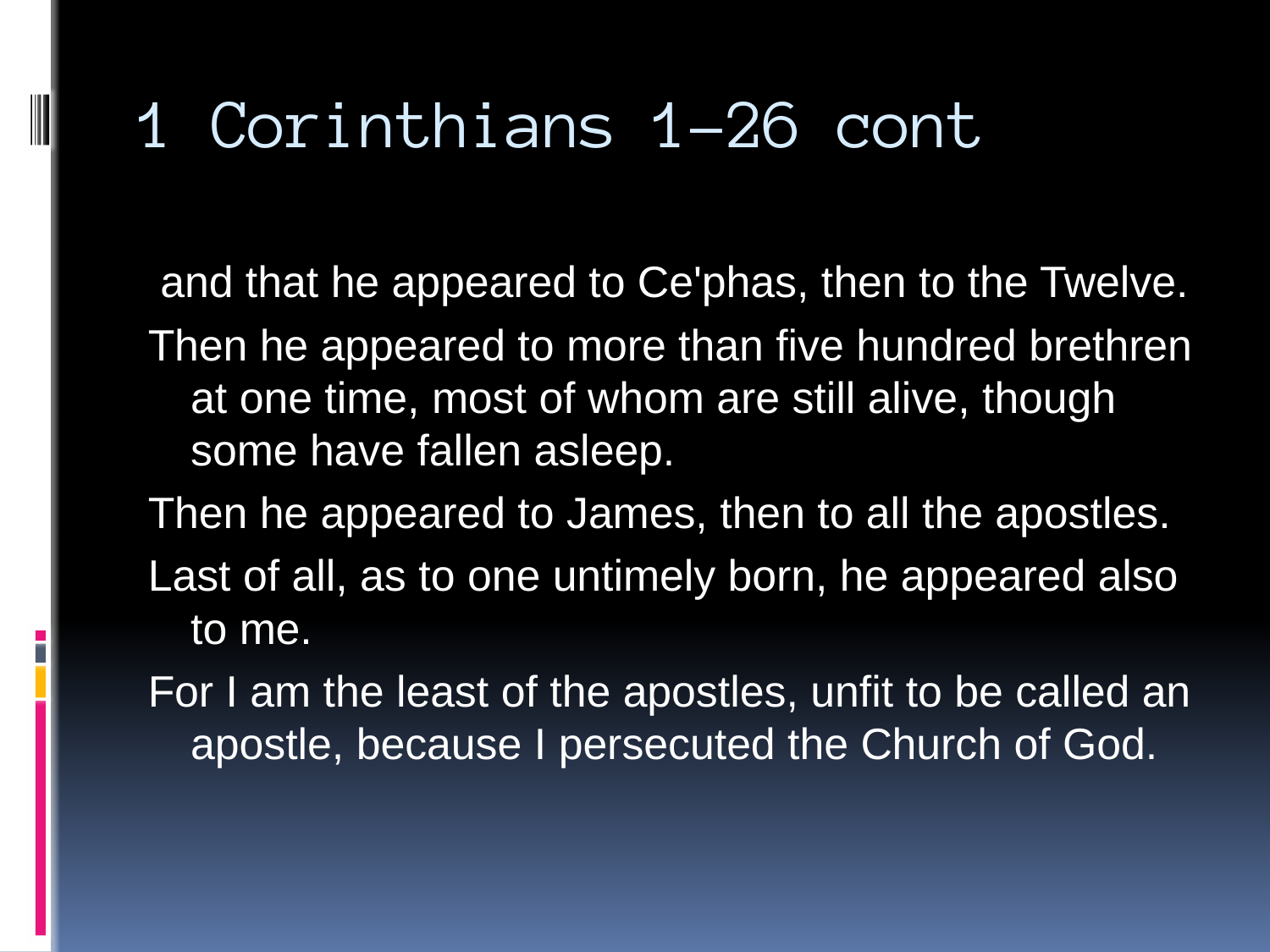

# 1 Corinthians 1-26 cont
 and that he appeared to Ce'phas, then to the Twelve.
Then he appeared to more than five hundred brethren at one time, most of whom are still alive, though some have fallen asleep.
Then he appeared to James, then to all the apostles.
Last of all, as to one untimely born, he appeared also to me.
For I am the least of the apostles, unfit to be called an apostle, because I persecuted the Church of God.